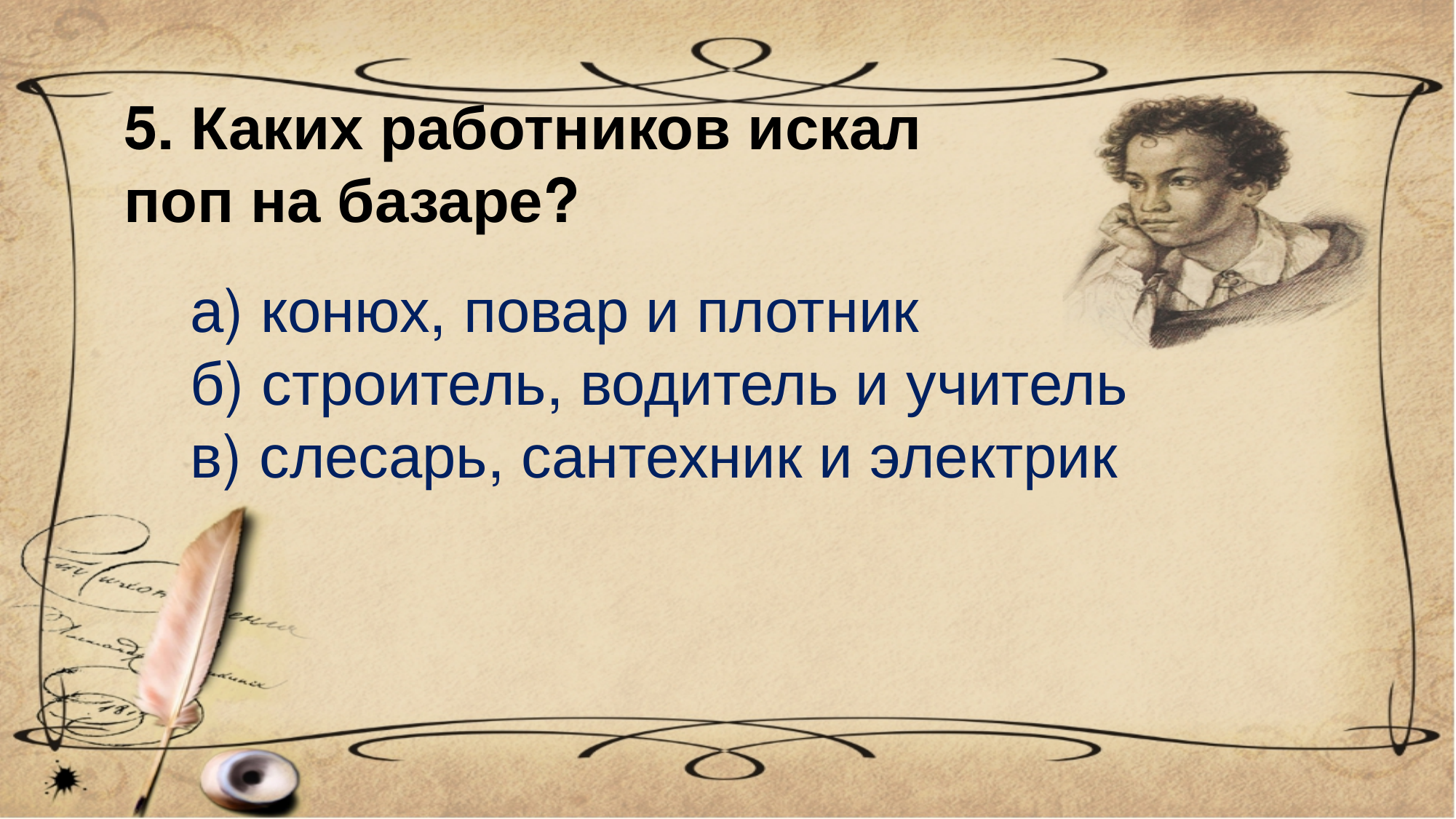

5. Каких работников искал
поп на базаре?
а) конюх, повар и плотник
б) строитель, водитель и учитель
в) слесарь, сантехник и электрик